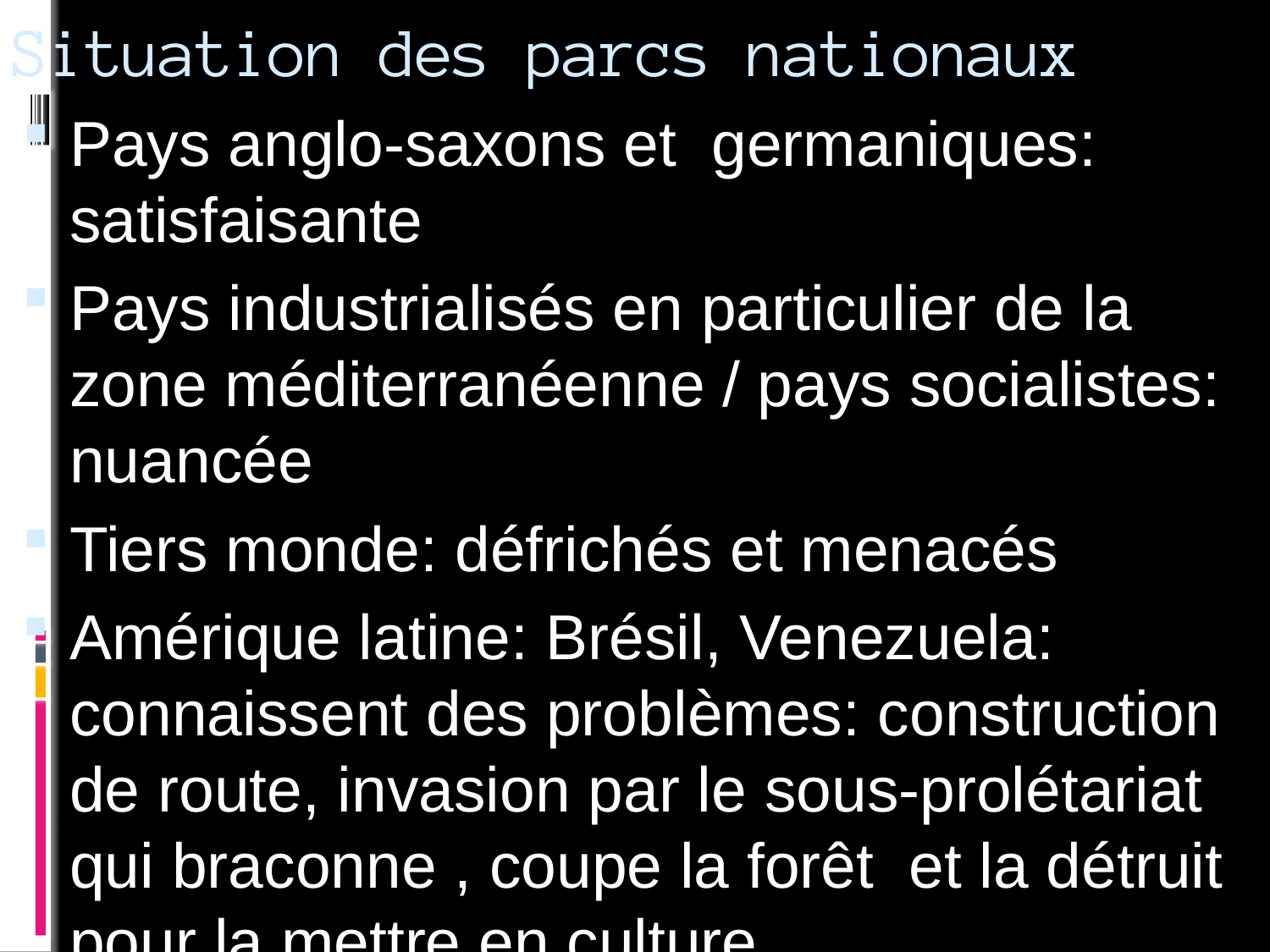

# Situation des parcs nationaux
Pays anglo-saxons et  germaniques: satisfaisante
Pays industrialisés en particulier de la zone méditerranéenne / pays socialistes: nuancée
Tiers monde: défrichés et menacés
Amérique latine: Brésil, Venezuela: connaissent des problèmes: construction de route, invasion par le sous-prolétariat qui braconne , coupe la forêt  et la détruit pour la mettre en culture